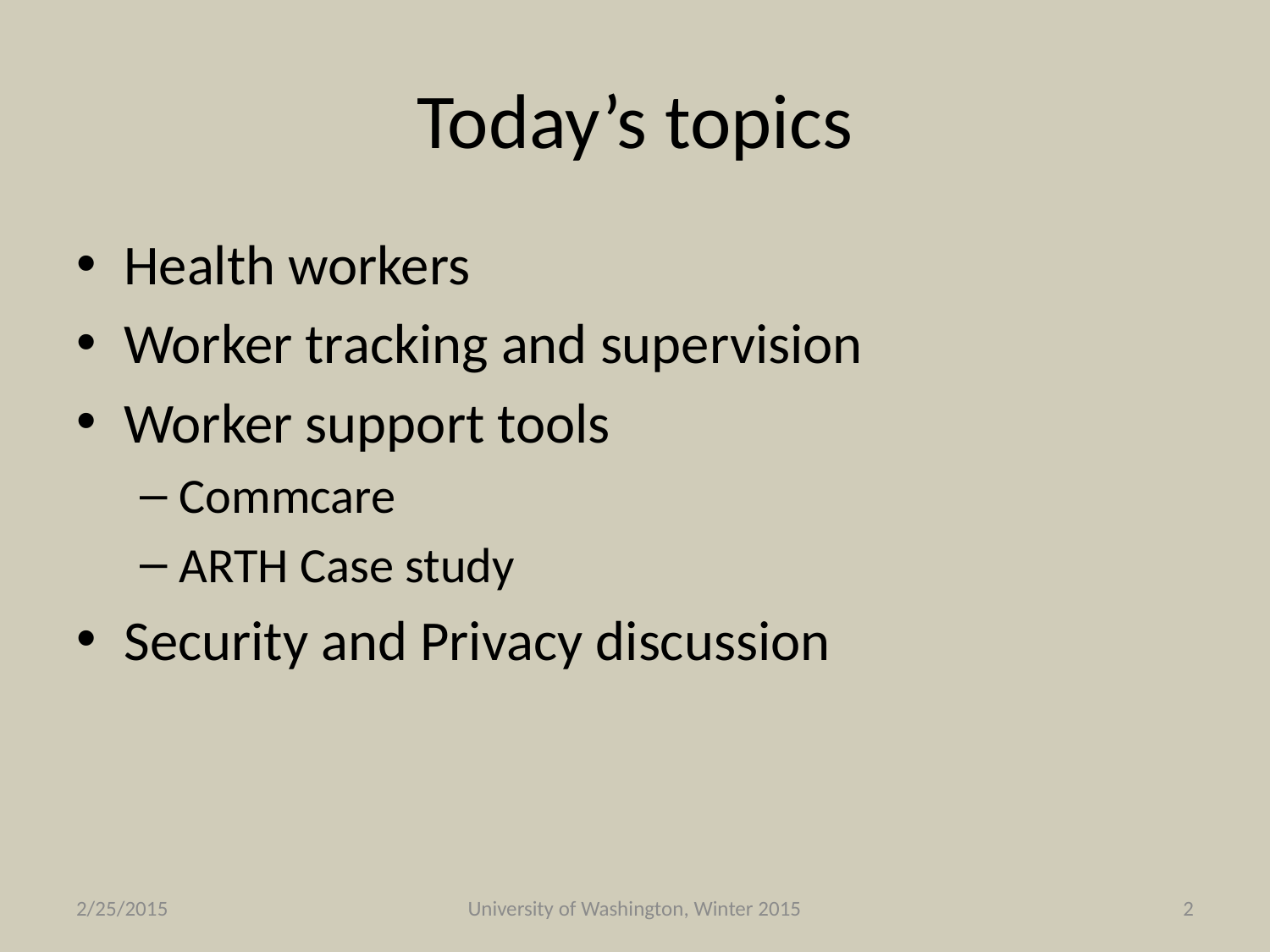

# Today’s topics
Health workers
Worker tracking and supervision
Worker support tools
Commcare
ARTH Case study
Security and Privacy discussion

2/25/2015
University of Washington, Winter 2015
2